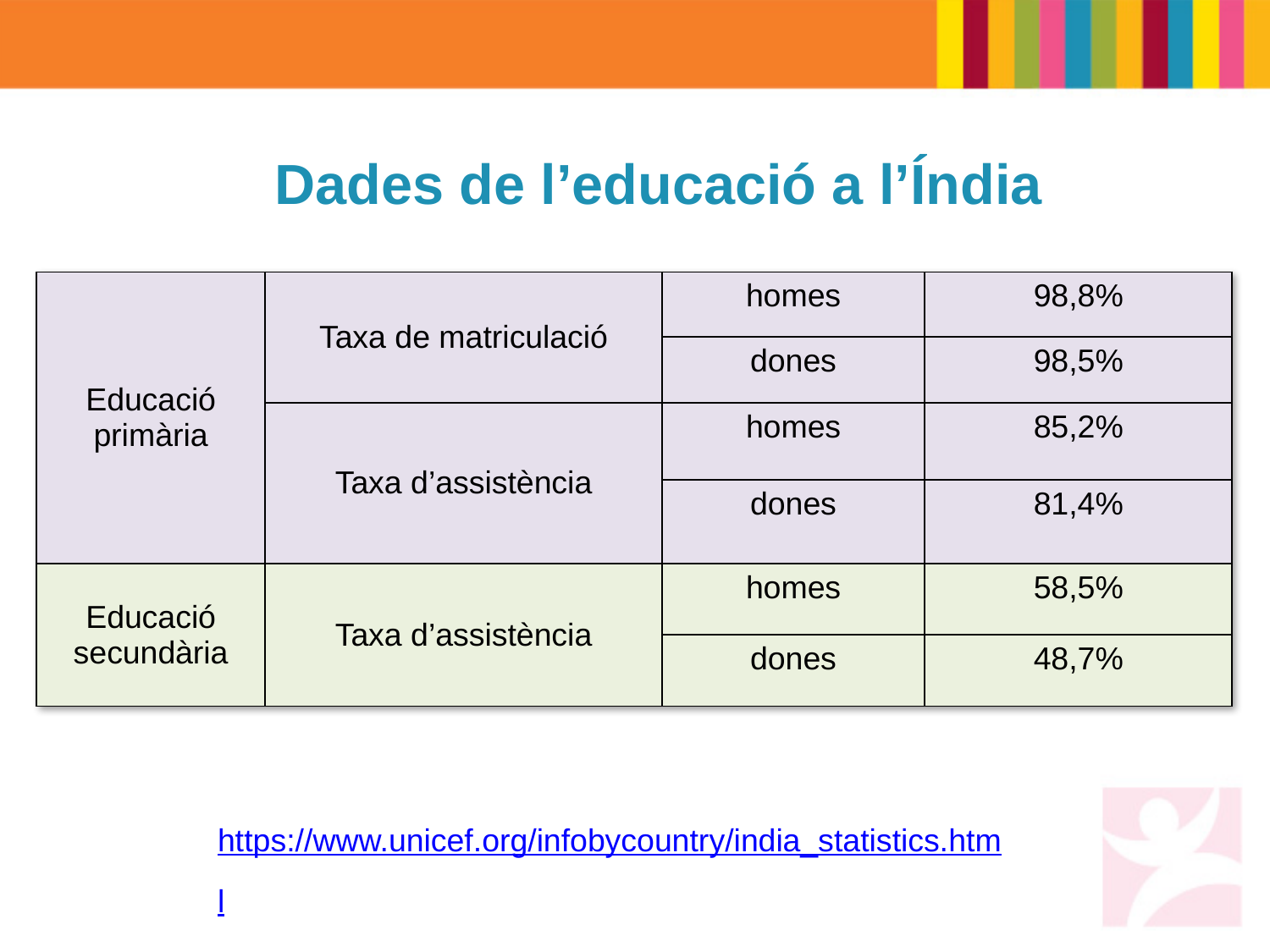

# Dades de l’educació a l’Índia
| Educació primària | Taxa de matriculació | homes | 98,8% |
| --- | --- | --- | --- |
|  |  | dones | 98,5% |
|  | Taxa d’assistència | homes | 85,2% |
|  |  | dones | 81,4% |
| Educació secundària | Taxa d’assistència | homes | 58,5% |
|  |  | dones | 48,7% |
https://www.unicef.org/infobycountry/india_statistics.html